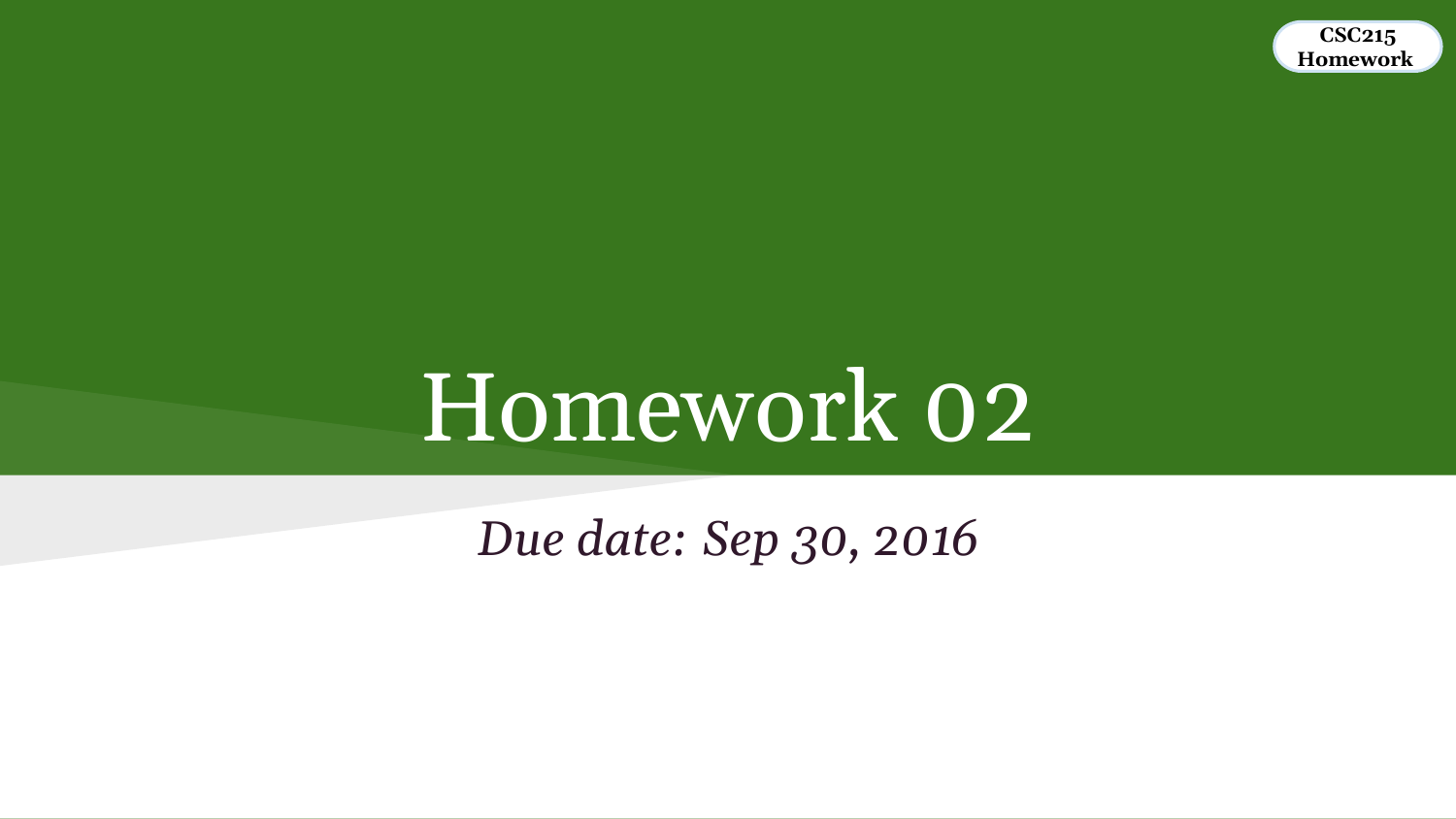

CSC215
Homework
# Homework 02
Due date: Sep 30, 2016